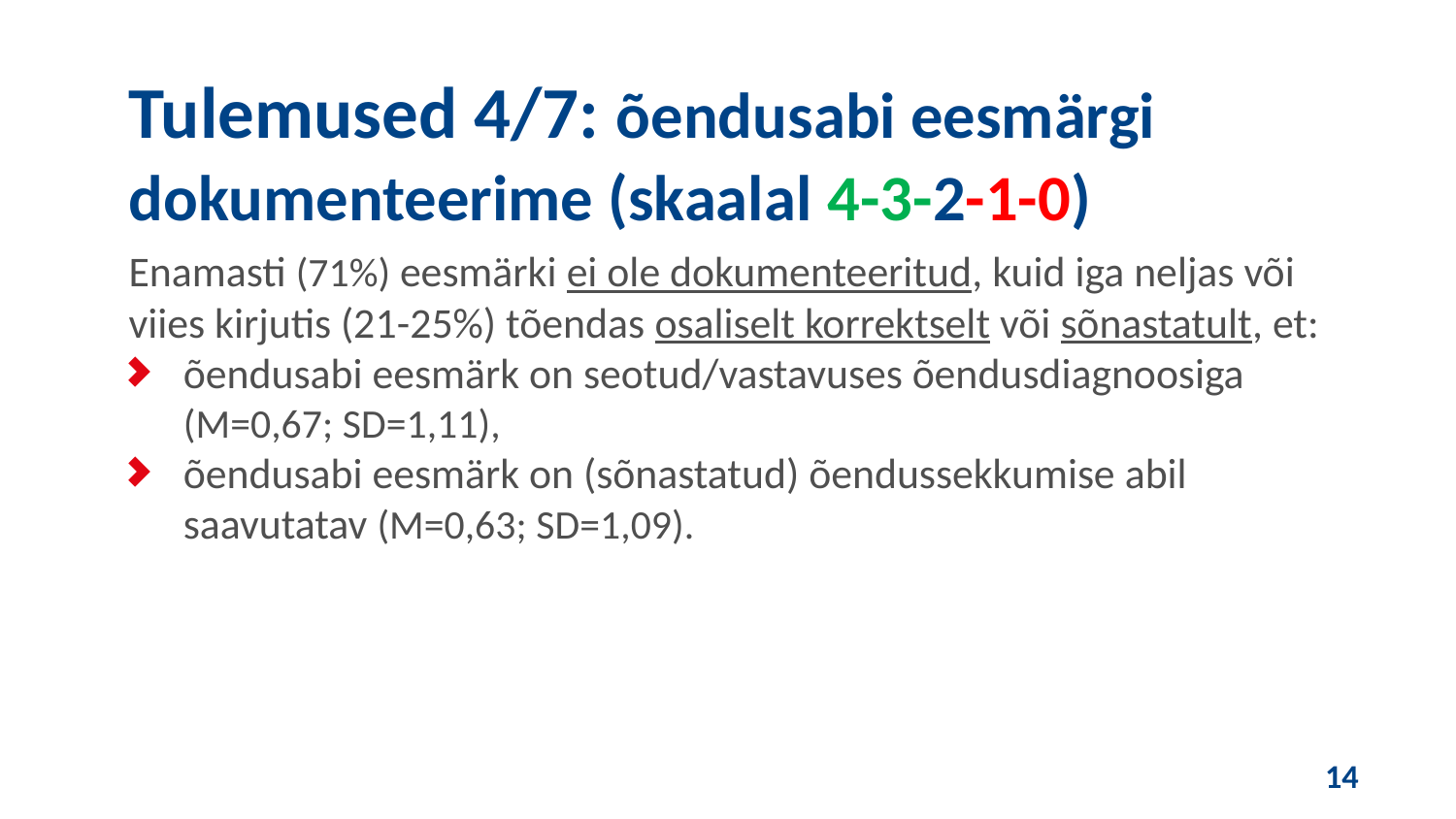

Tulemused 4/7: õendusabi eesmärgi  dokumenteerime (skaalal 4-3-2-1-0)

Enamasti (71%) eesmärki ei ole dokumenteeritud, kuid iga neljas või viies kirjutis (21-25%) tõendas osaliselt korrektselt või sõnastatult, et:
õendusabi eesmärk on seotud/vastavuses õendusdiagnoosiga (M=0,67; SD=1,11),
õendusabi eesmärk on (sõnastatud) õendussekkumise abil saavutatav (M=0,63; SD=1,09).